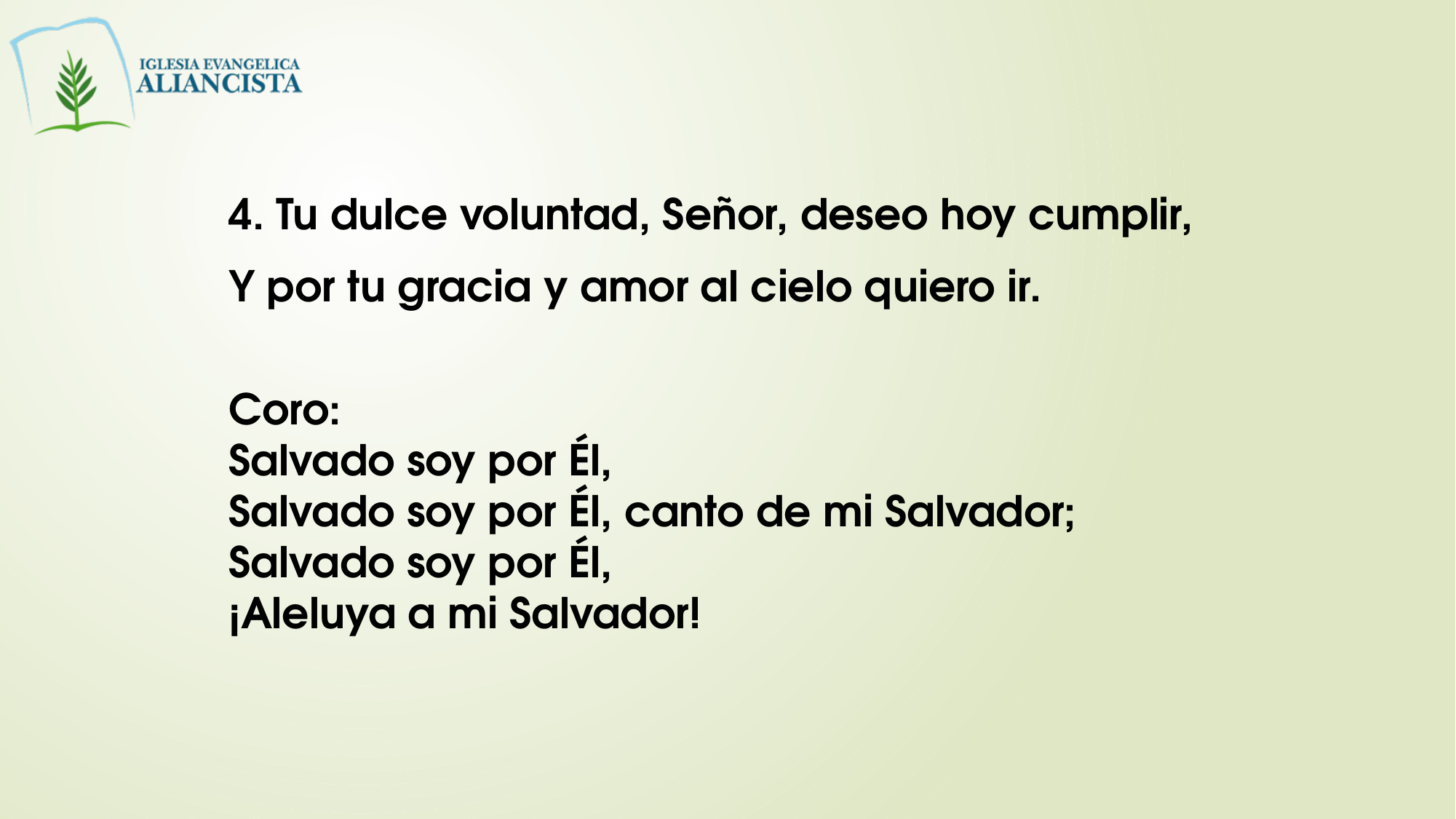

4. Tu dulce voluntad, Señor, deseo hoy cumplir,
Y por tu gracia y amor al cielo quiero ir.

Coro:
Salvado soy por Él,
Salvado soy por Él, canto de mi Salvador;
Salvado soy por Él,
¡Aleluya a mi Salvador!